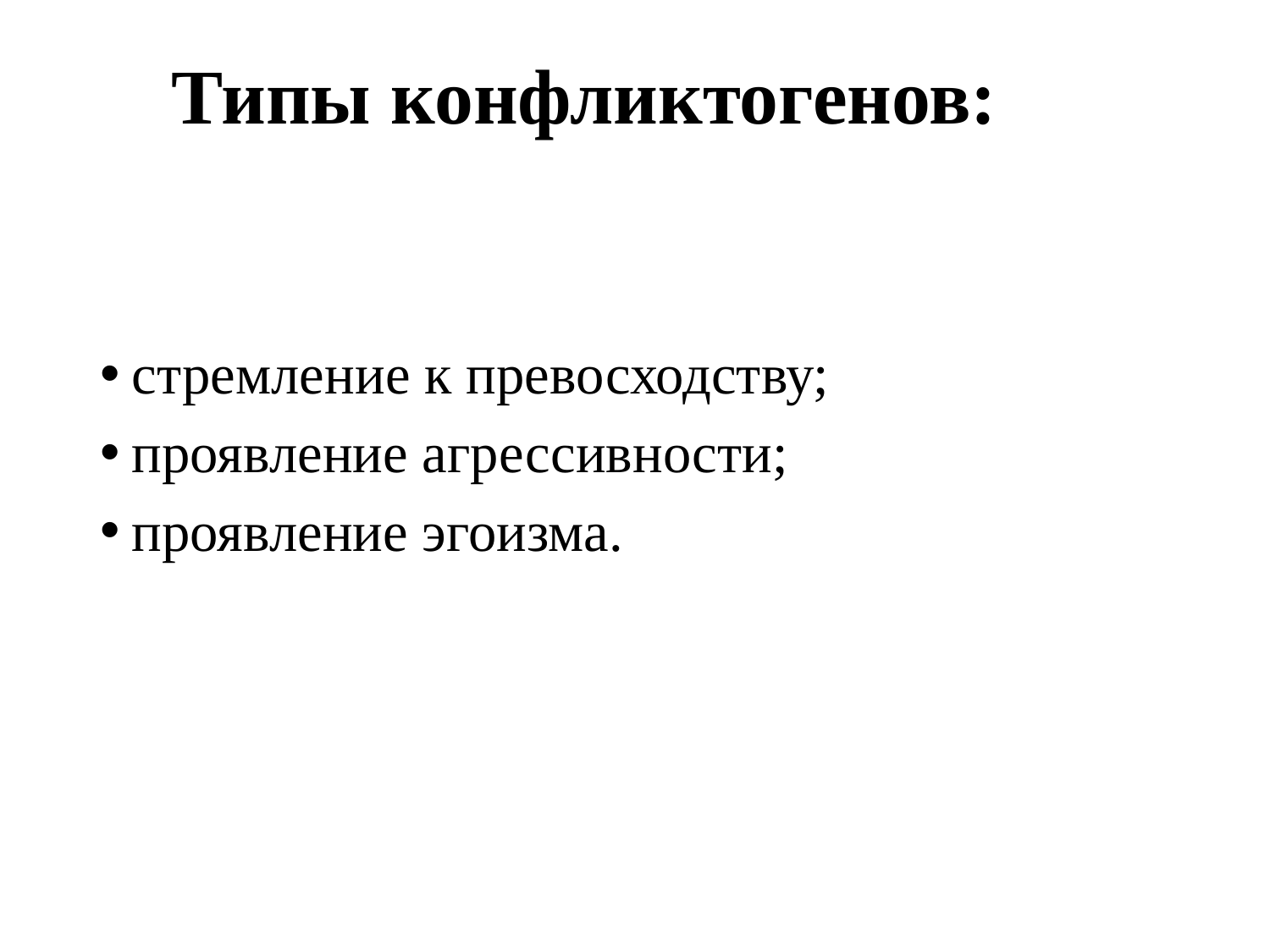

# Типы конфликтогенов:

стремление к превосходству;
проявление агрессивности;
проявление эгоизма.